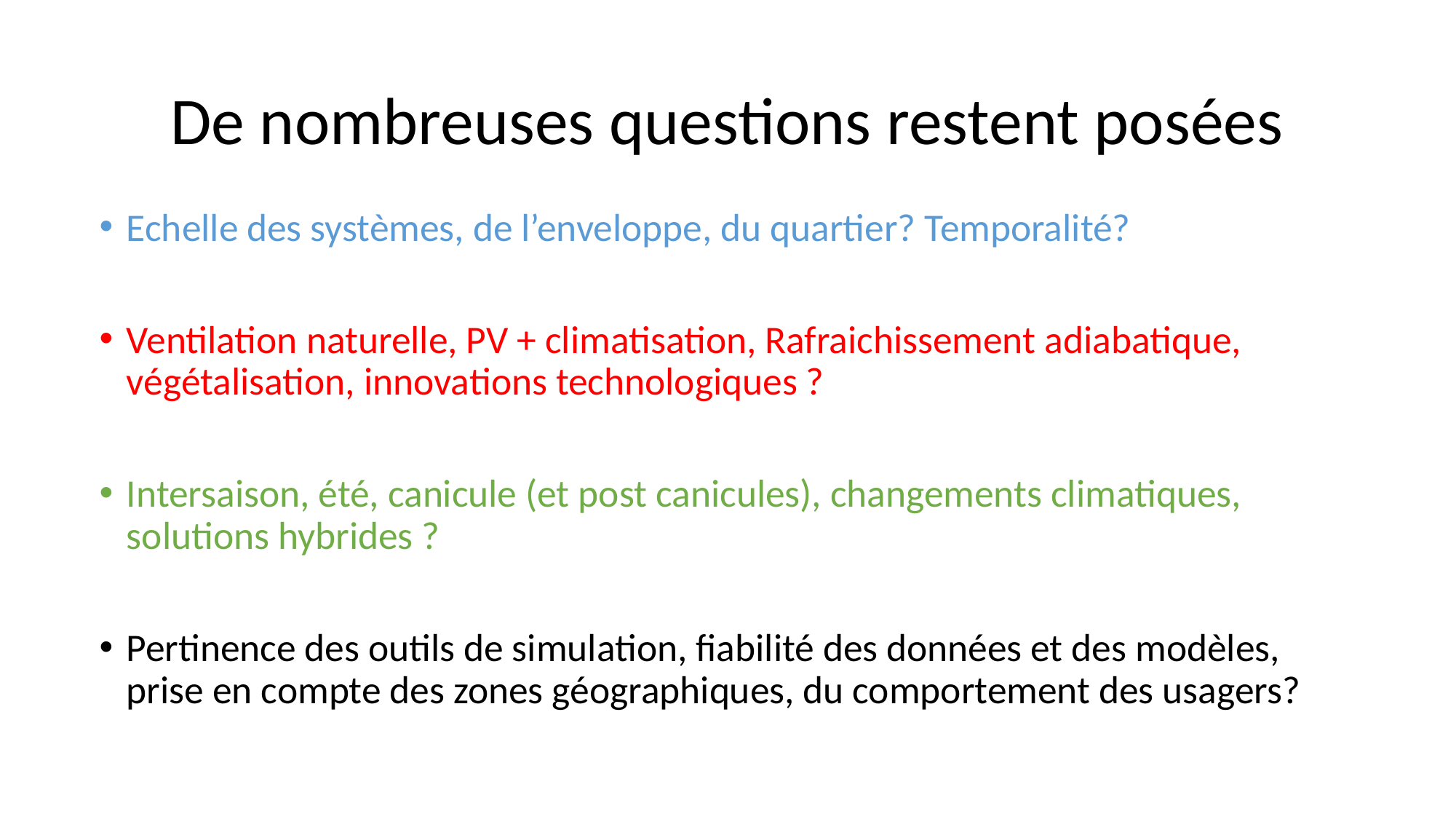

# De nombreuses questions restent posées
Echelle des systèmes, de l’enveloppe, du quartier? Temporalité?

Ventilation naturelle, PV + climatisation, Rafraichissement adiabatique, végétalisation, innovations technologiques ?

Intersaison, été, canicule (et post canicules), changements climatiques, solutions hybrides ?

Pertinence des outils de simulation, fiabilité des données et des modèles, prise en compte des zones géographiques, du comportement des usagers?